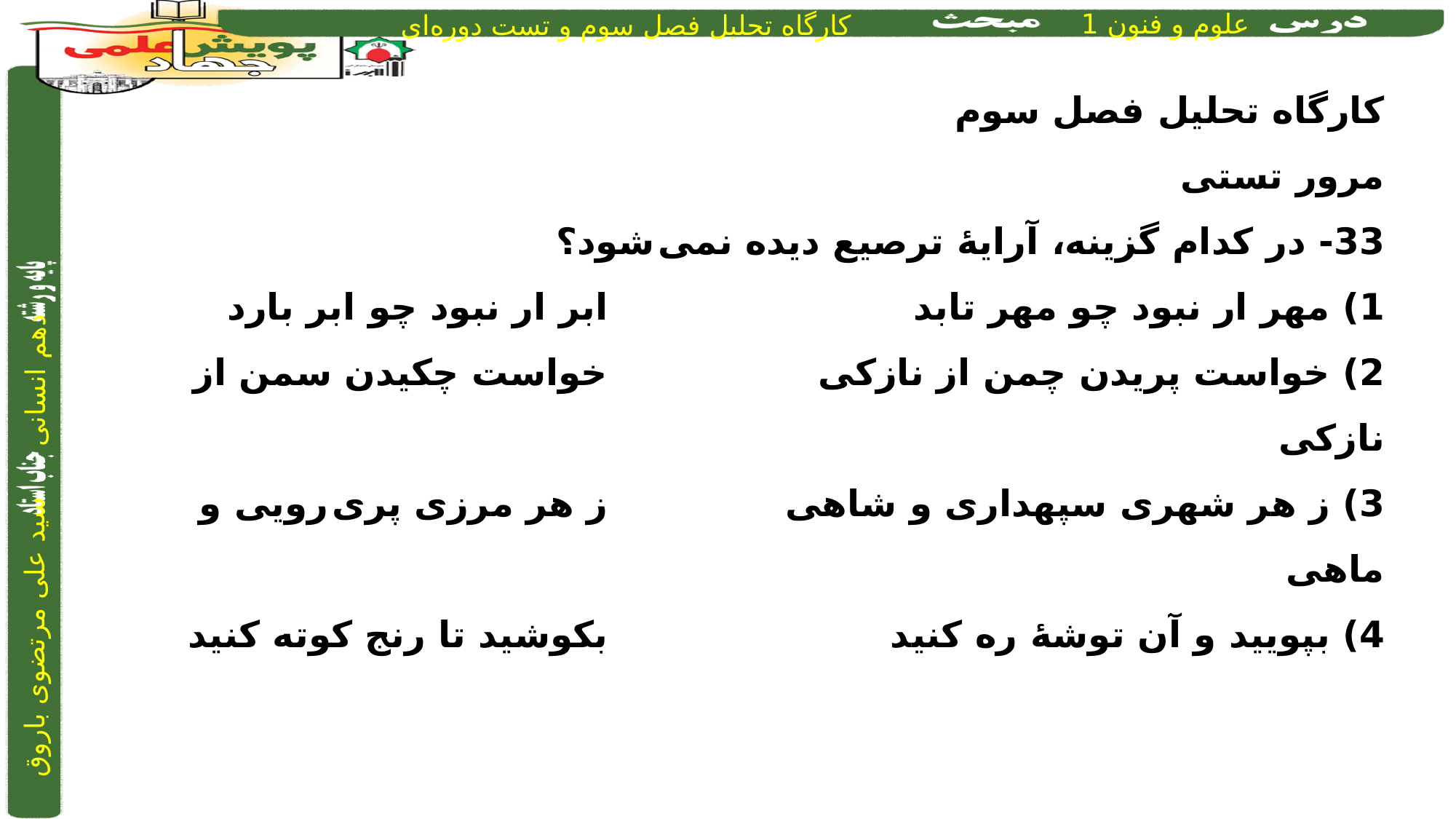

کارگاه تحلیل فصل سوم
مرور تستی
33- در کدام گزینه، آرایۀ ترصیع دیده نمی شود؟
1)	 مهر ار نبود چو مهر تابد			 	 ابر ار نبود چو ابر بارد
2)	 خواست پریدن چمن از نازکی		 	 خواست چکیدن سمن از نازکی
3)	 ز هر شهری سپهداری و شاهی		 	 ز هر مرزی پری رویی و ماهی
4)	 بپویید و آن توشۀ ره کنید			 	 بکوشید تا رنج کوته کنید